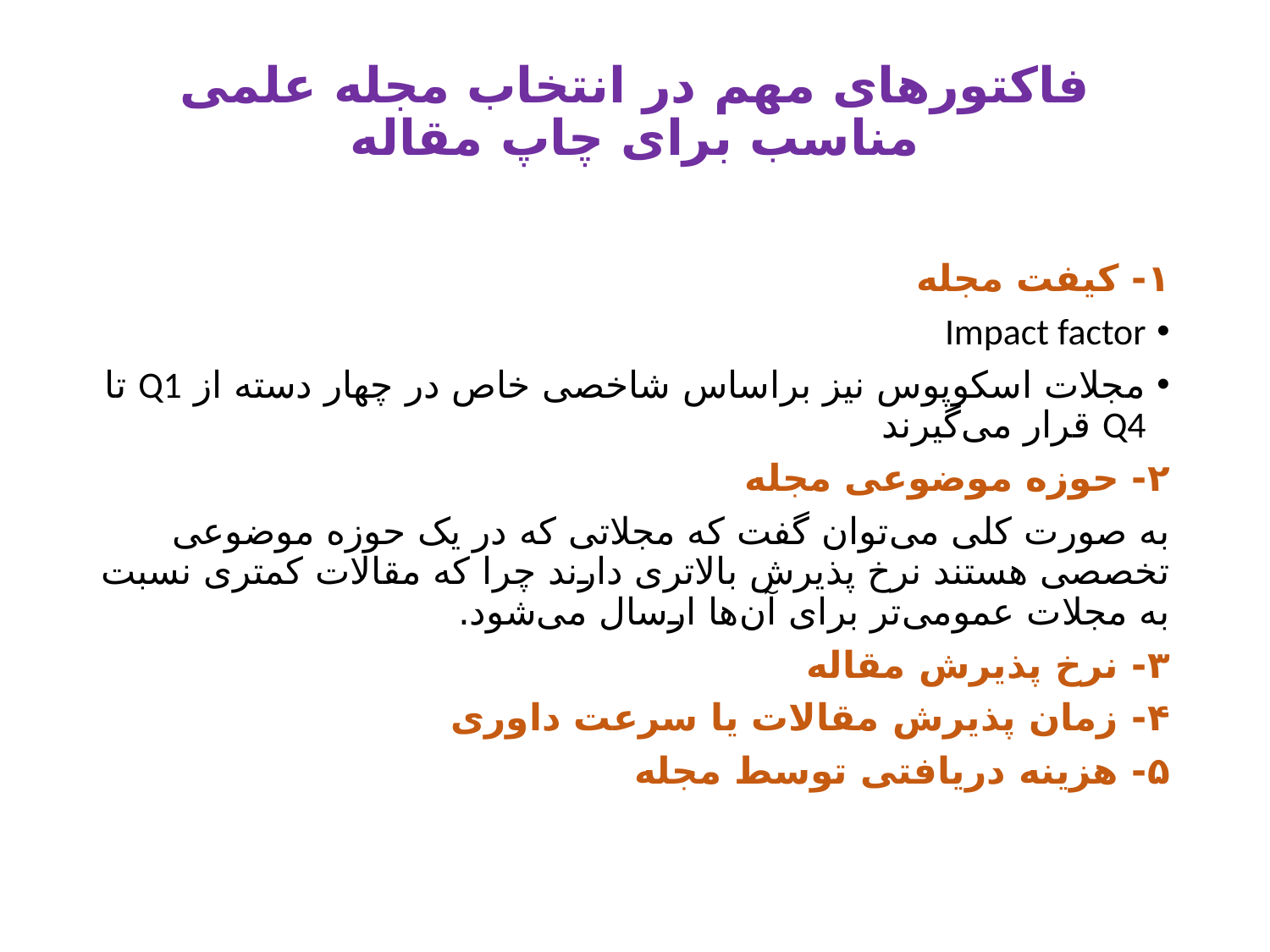

# فاکتورهای مهم در انتخاب مجله علمی مناسب برای چاپ مقاله
۱- کیفت مجله
Impact factor
مجلات اسکوپوس نیز براساس شاخصی خاص در چهار دسته از Q1 تا Q4 قرار می‌گیرند
۲- حوزه موضوعی مجله
به صورت کلی می‌توان گفت که مجلاتی که در یک حوزه موضوعی تخصصی هستند نرخ پذیرش بالاتری دارند چرا که مقالات کمتری نسبت به مجلات عمومی‌تر برای آن‌ها ارسال می‌شود.
۳- نرخ پذیرش مقاله
۴- زمان پذیرش مقالات یا سرعت داوری
۵- هزینه دریافتی توسط مجله

22 May 2021
29